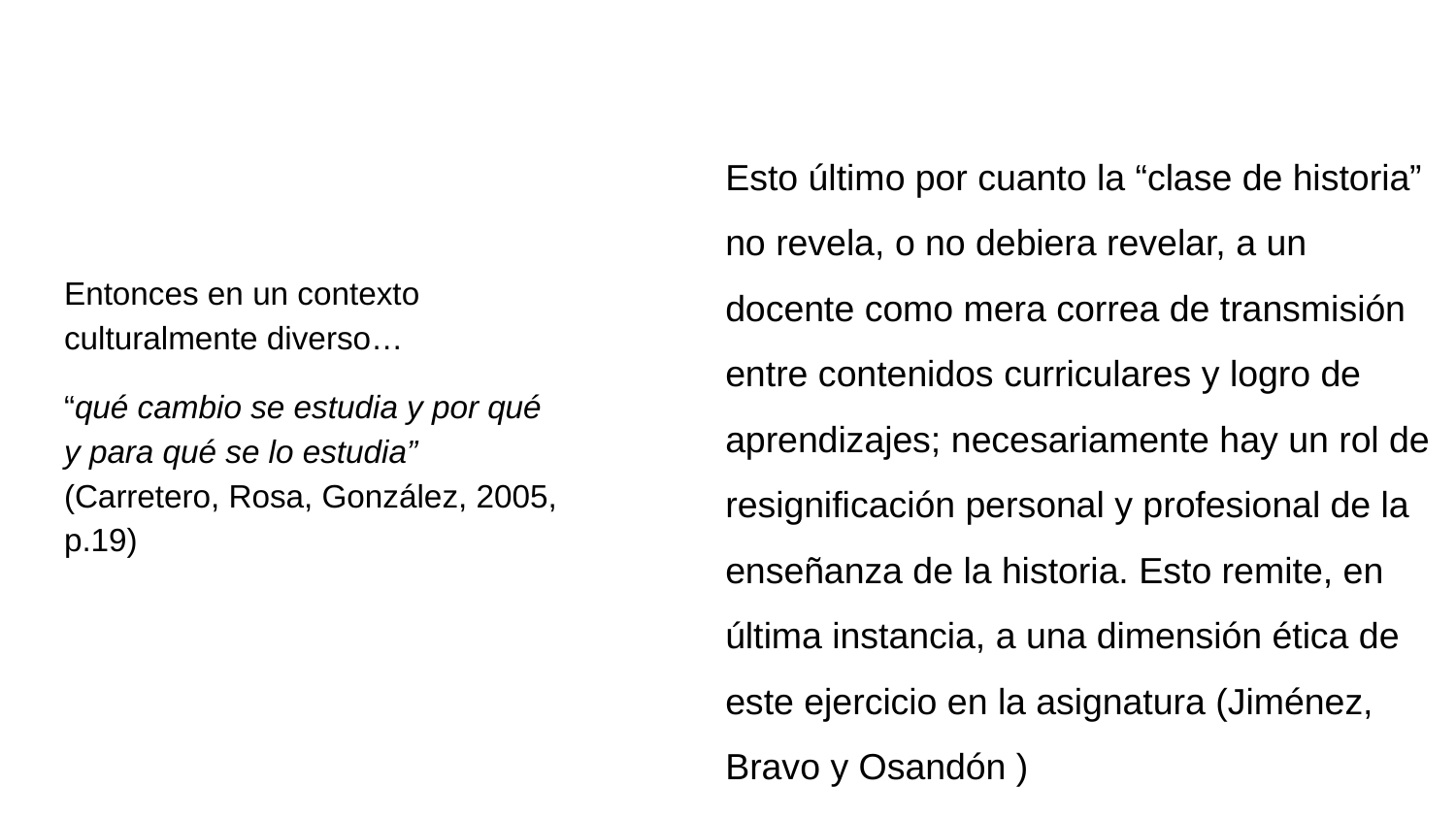

Esto último por cuanto la “clase de historia” no revela, o no debiera revelar, a un docente como mera correa de transmisión entre contenidos curriculares y logro de aprendizajes; necesariamente hay un rol de resignificación personal y profesional de la enseñanza de la historia. Esto remite, en última instancia, a una dimensión ética de este ejercicio en la asignatura (Jiménez, Bravo y Osandón )

Entonces en un contexto culturalmente diverso…
“qué cambio se estudia y por qué y para qué se lo estudia” (Carretero, Rosa, González, 2005, p.19)